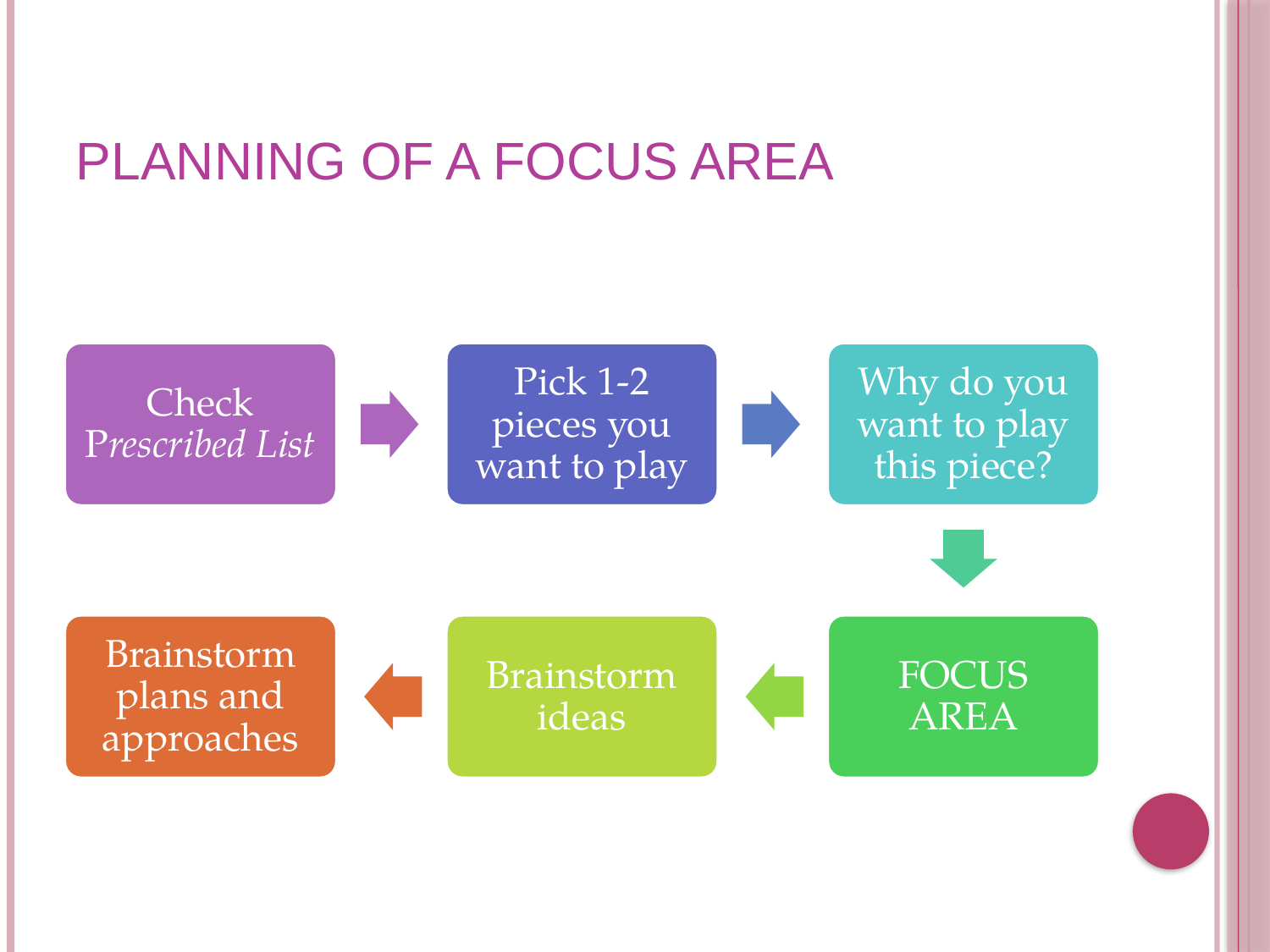

# Planning of a Focus Area
Check Prescribed List

Pick 1-2 pieces you want to play

Why do you want to play this piece?

FOCUS AREA

Brainstorm ideas

Brainstorm plans and approaches